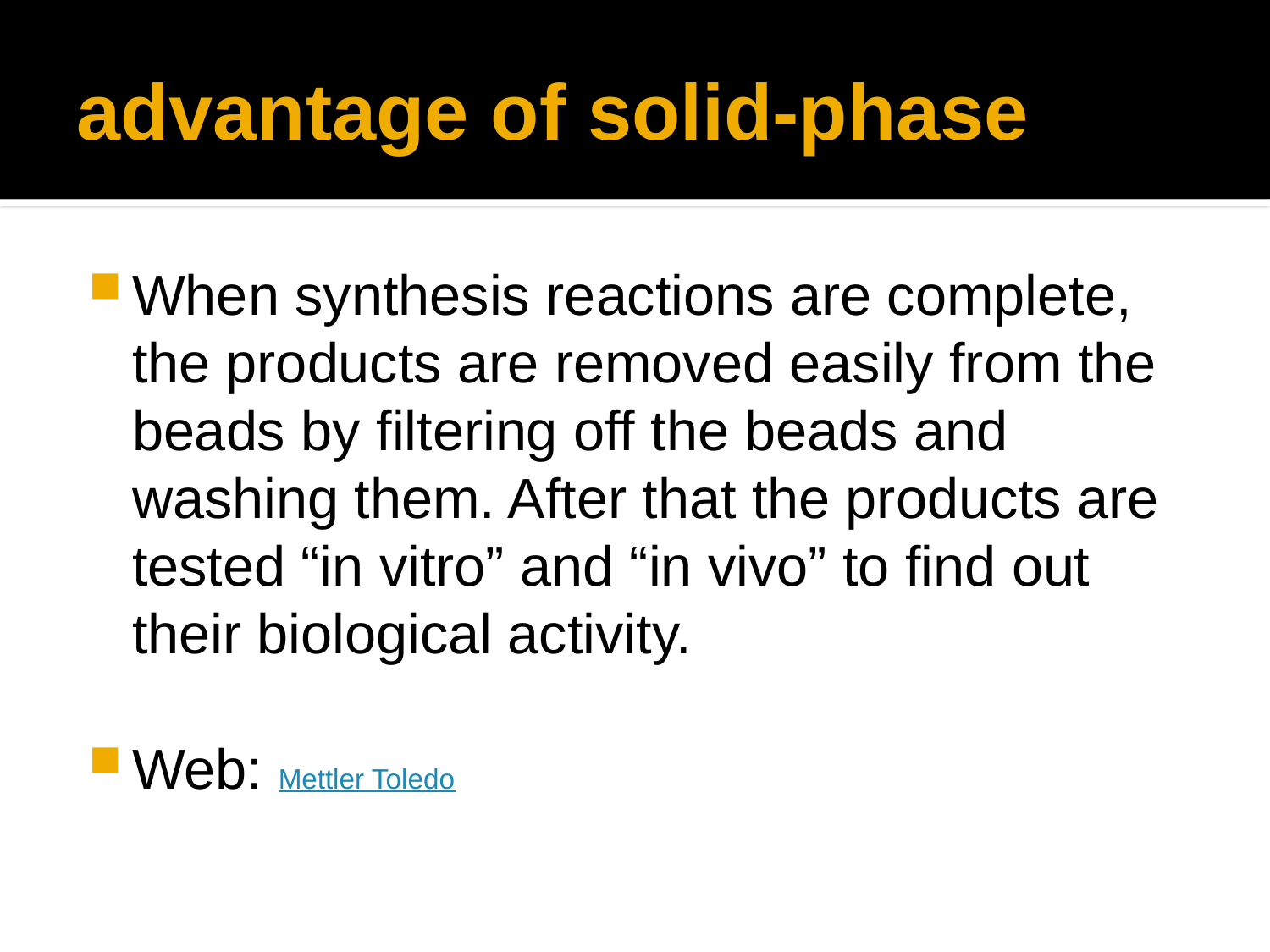

# advantage of solid-phase
When synthesis reactions are complete, the products are removed easily from the beads by filtering off the beads and washing them. After that the products are tested “in vitro” and “in vivo” to find out their biological activity.

Web: Mettler Toledo